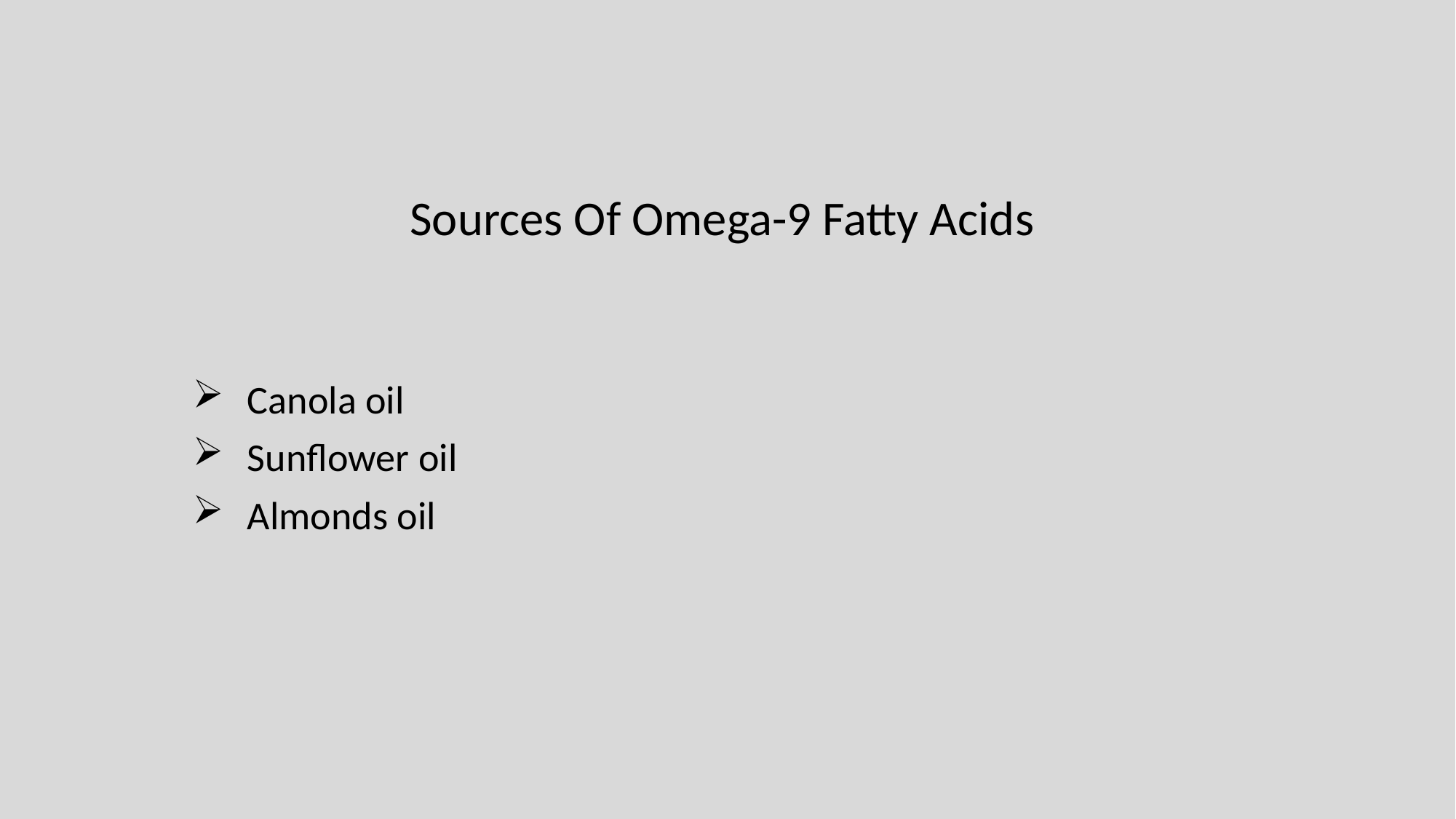

# Sources Of Omega-9 Fatty Acids

Canola oil
Sunflower oil
Almonds oil